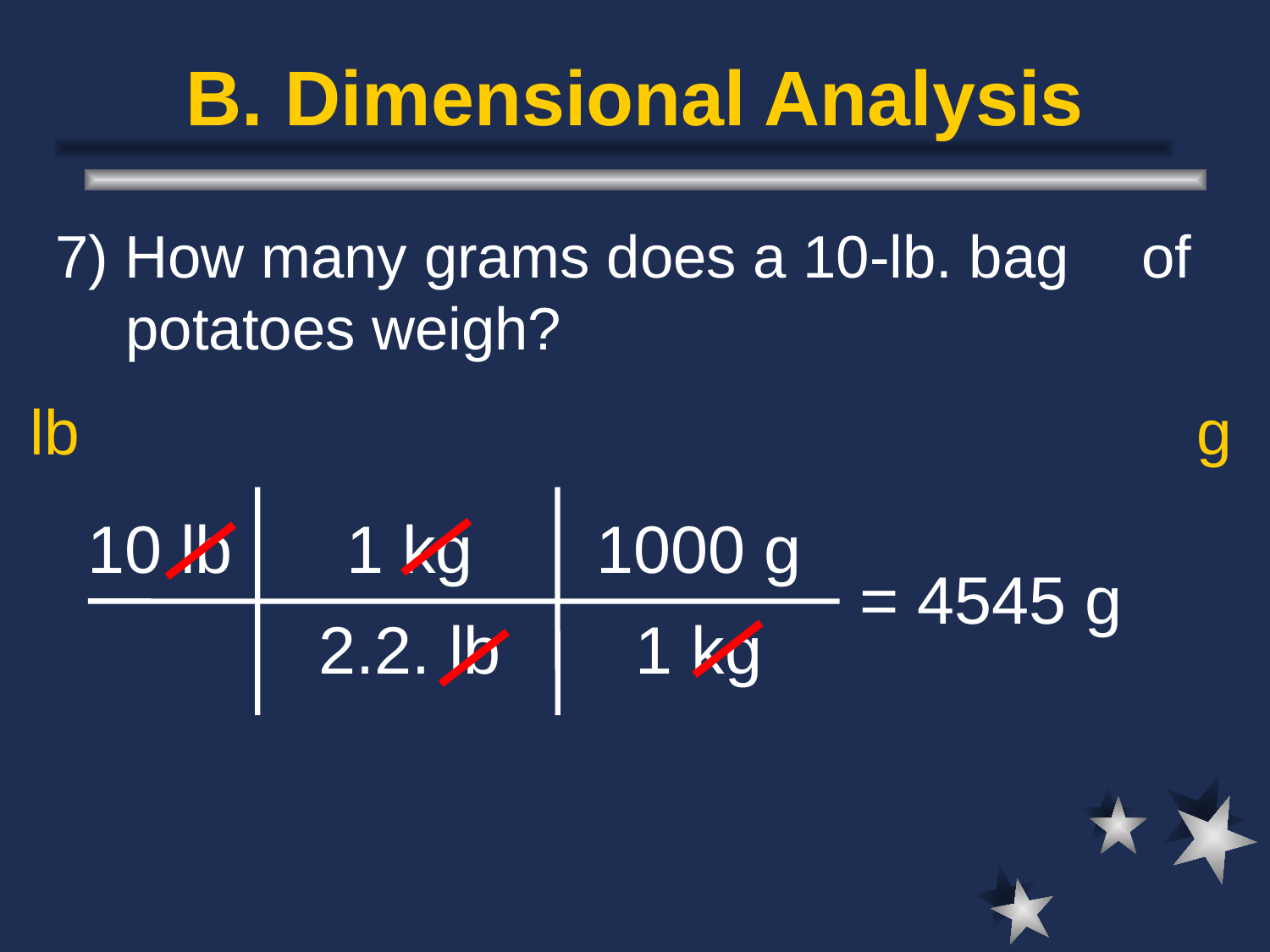

# B. Dimensional Analysis
7) How many grams does a 10-lb. bag 	of potatoes weigh?
lb
g

1 kg
2.2. lb
1000 g
1 kg
10 lb

= 4545 g